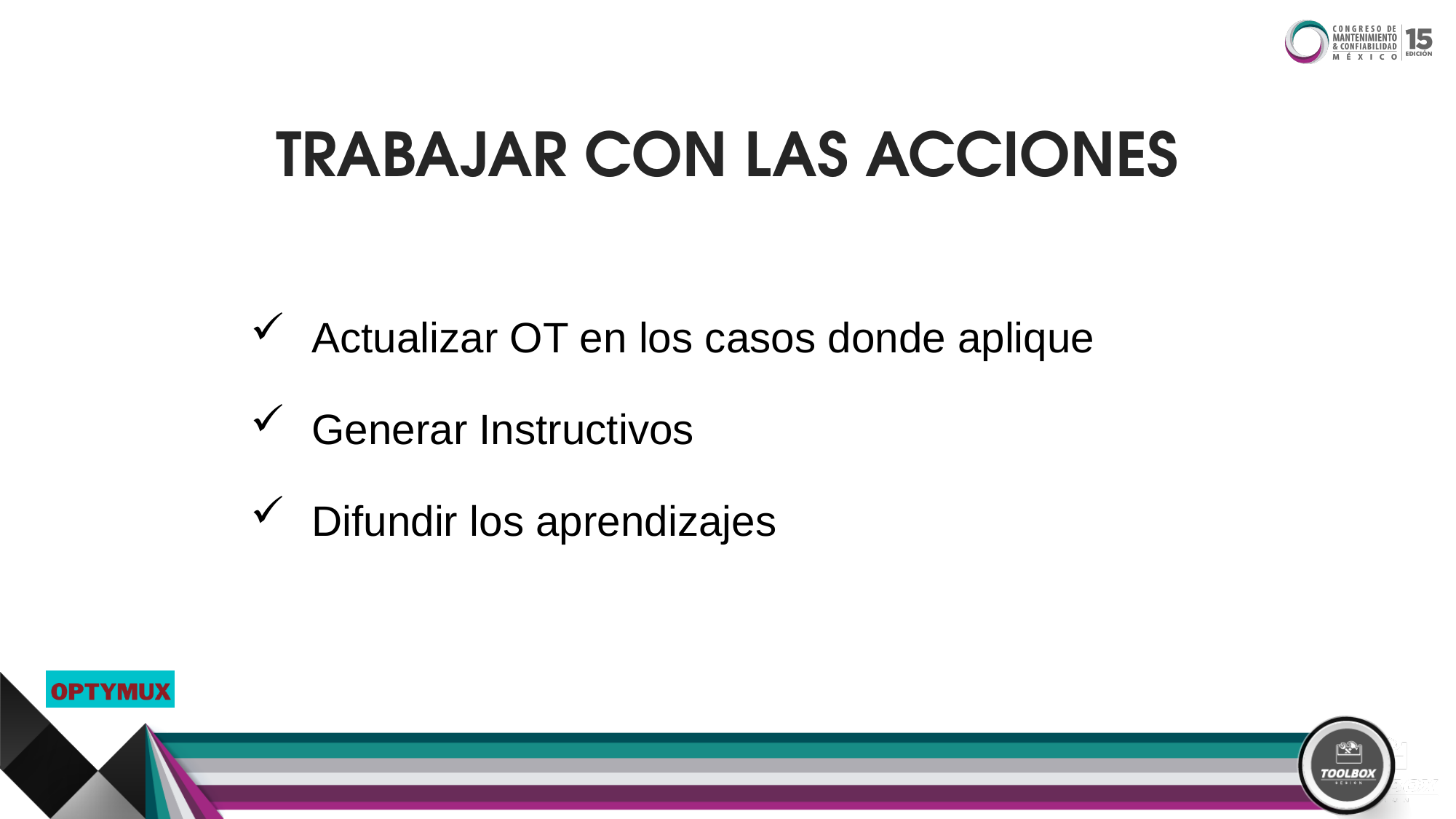

TRABAJAR CON LAS ACCIONES
Actualizar OT en los casos donde aplique
Generar Instructivos
Difundir los aprendizajes